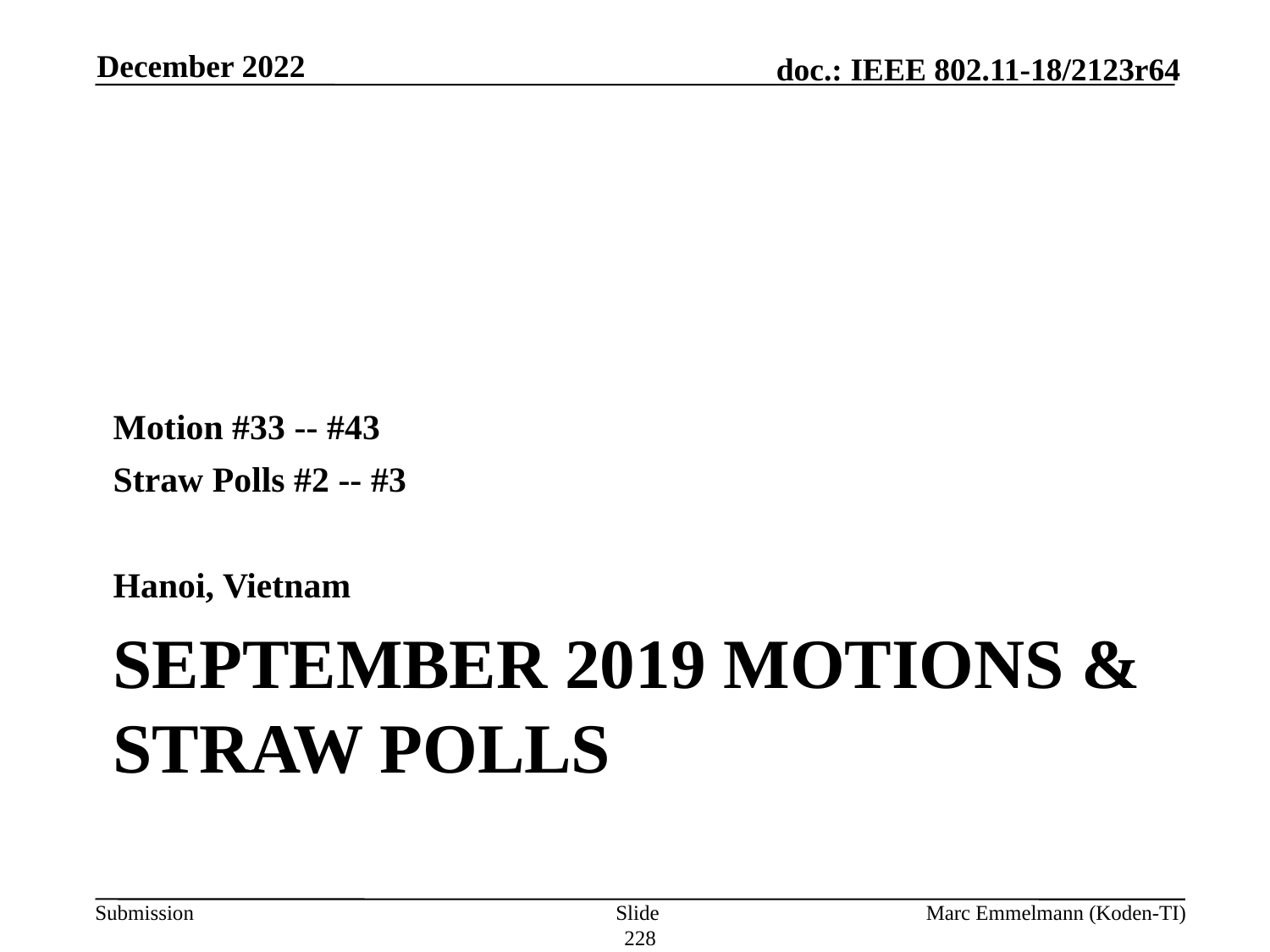

December 2022
Motion #33 -- #43
Straw Polls #2 -- #3

Hanoi, Vietnam
# September 2019 Motions & Straw Polls
Slide 228
Marc Emmelmann (Koden-TI)